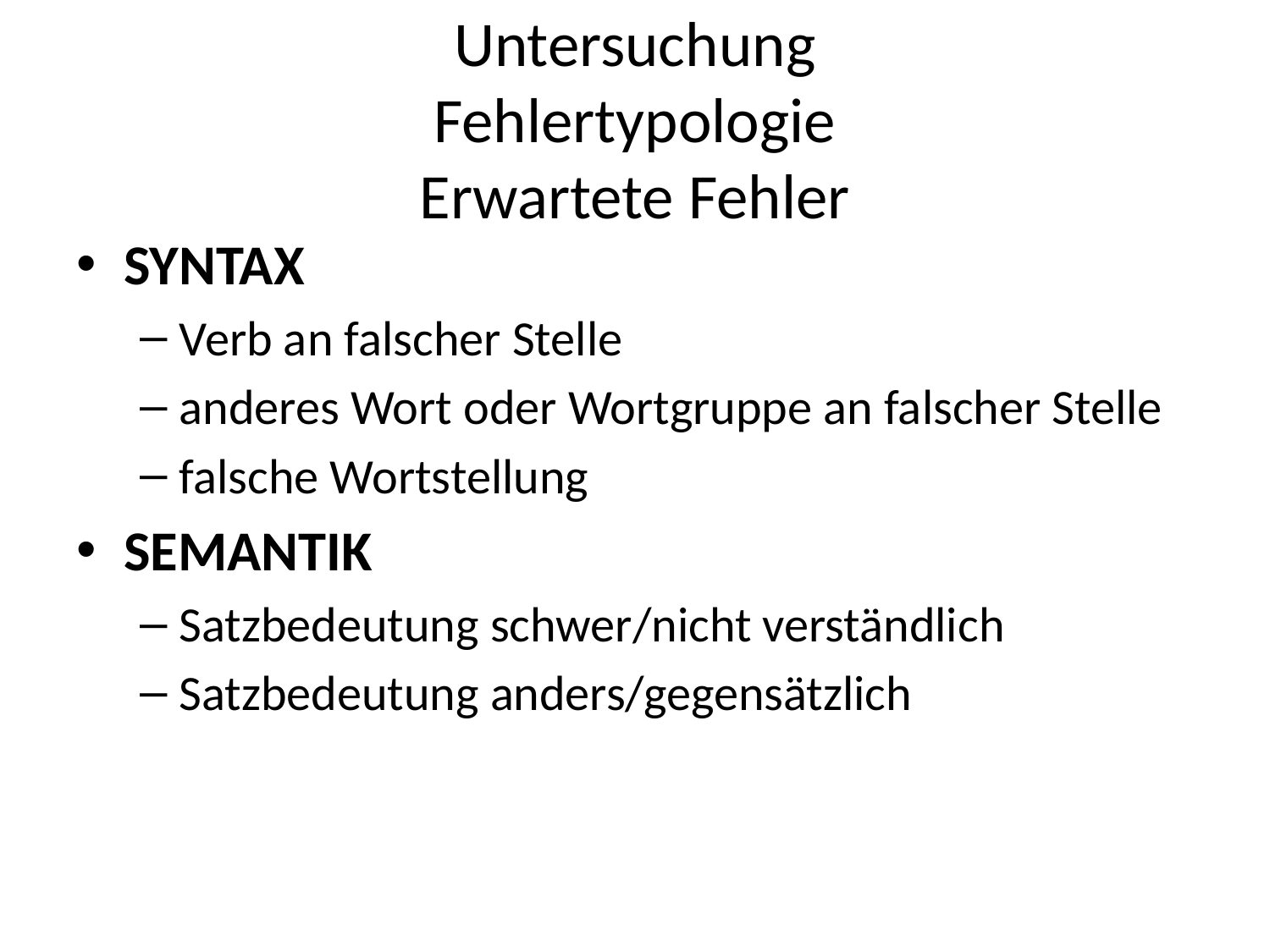

# Untersuchung Fehlertypologie Erwartete Fehler
SYNTAX
Verb an falscher Stelle
anderes Wort oder Wortgruppe an falscher Stelle
falsche Wortstellung
SEMANTIK
Satzbedeutung schwer/nicht verständlich
Satzbedeutung anders/gegensätzlich